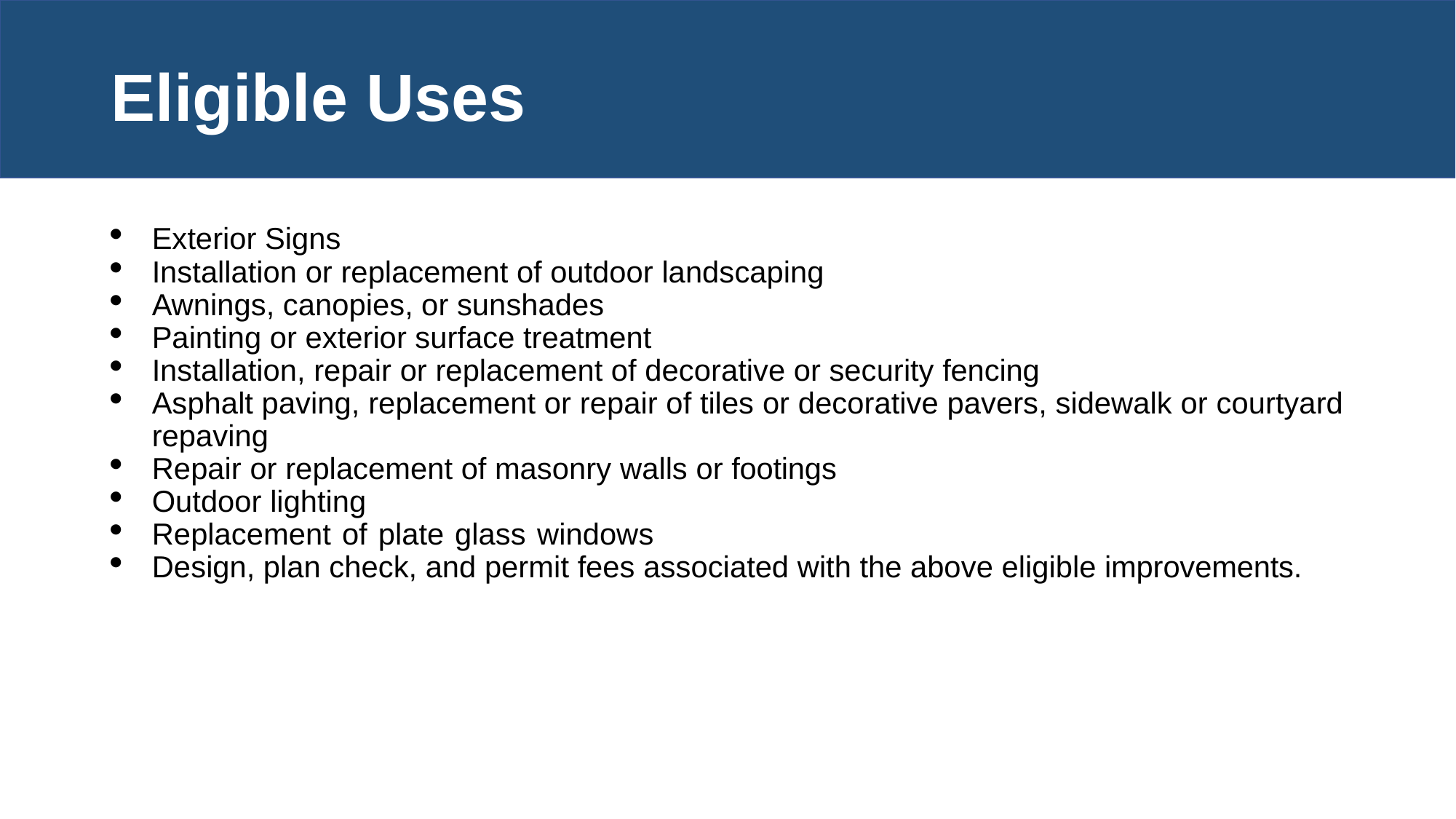

# Eligible Uses
Exterior Signs
Installation or replacement of outdoor landscaping
Awnings, canopies, or sunshades
Painting or exterior surface treatment
Installation, repair or replacement of decorative or security fencing
Asphalt paving, replacement or repair of tiles or decorative pavers, sidewalk or courtyard repaving
Repair or replacement of masonry walls or footings
Outdoor lighting
Replacement of plate glass windows
Design, plan check, and permit fees associated with the above eligible improvements.